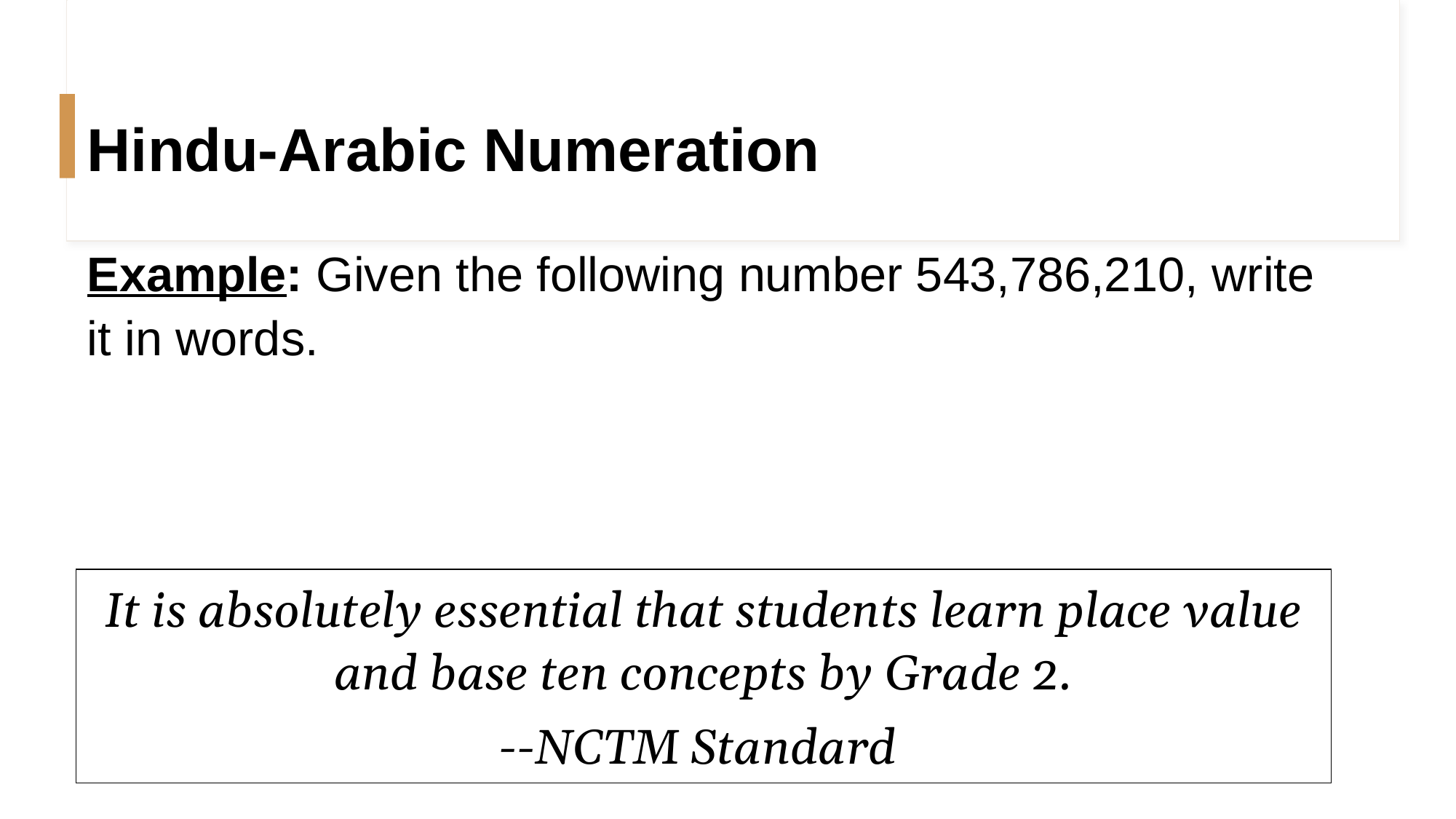

# Hindu-Arabic Numeration
Example: Given the following number 543,786,210, write it in words.

It is absolutely essential that students learn place value and base ten concepts by Grade 2.
--NCTM Standard